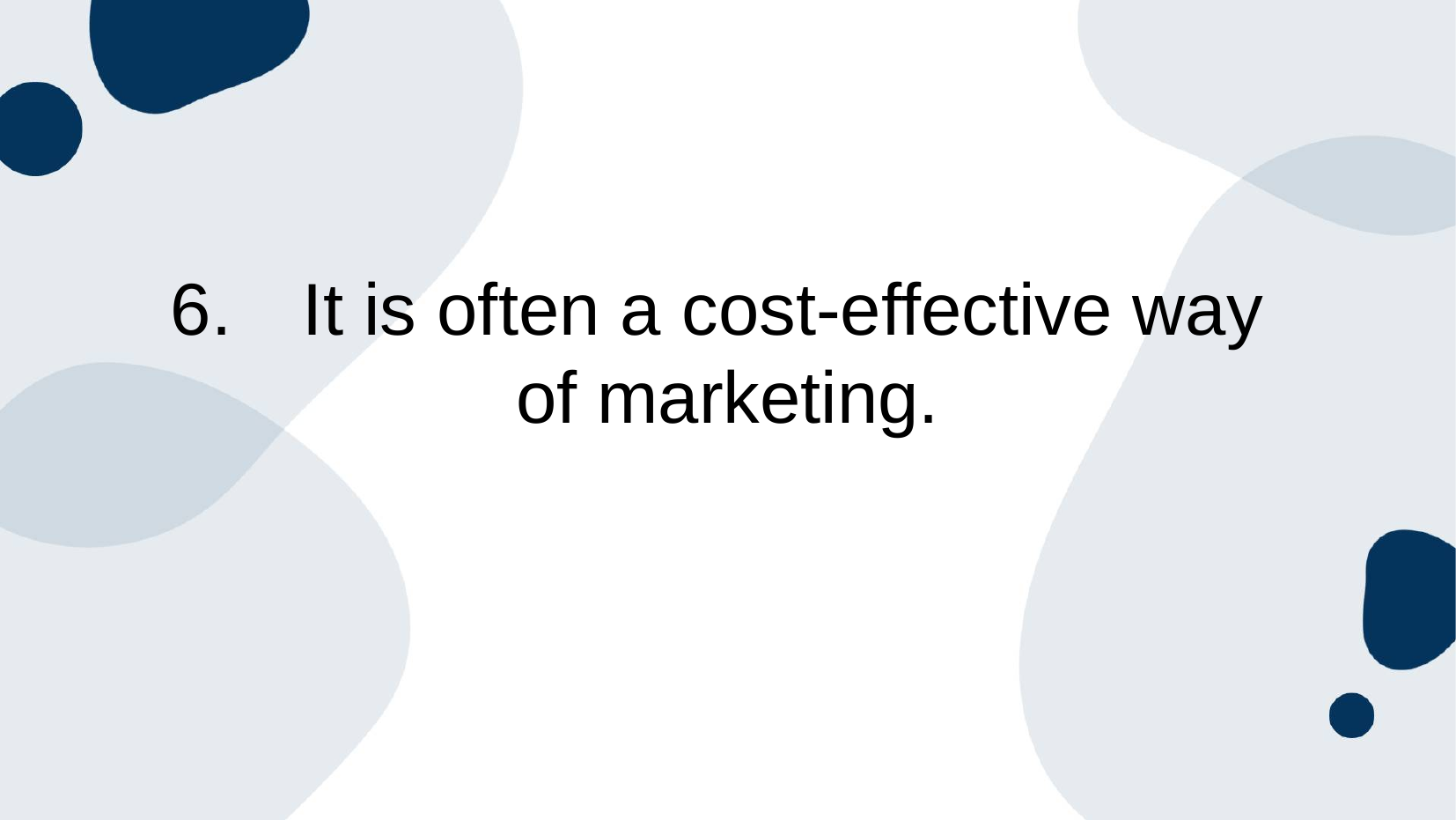

6.	It is often a cost-effective way
of marketing.